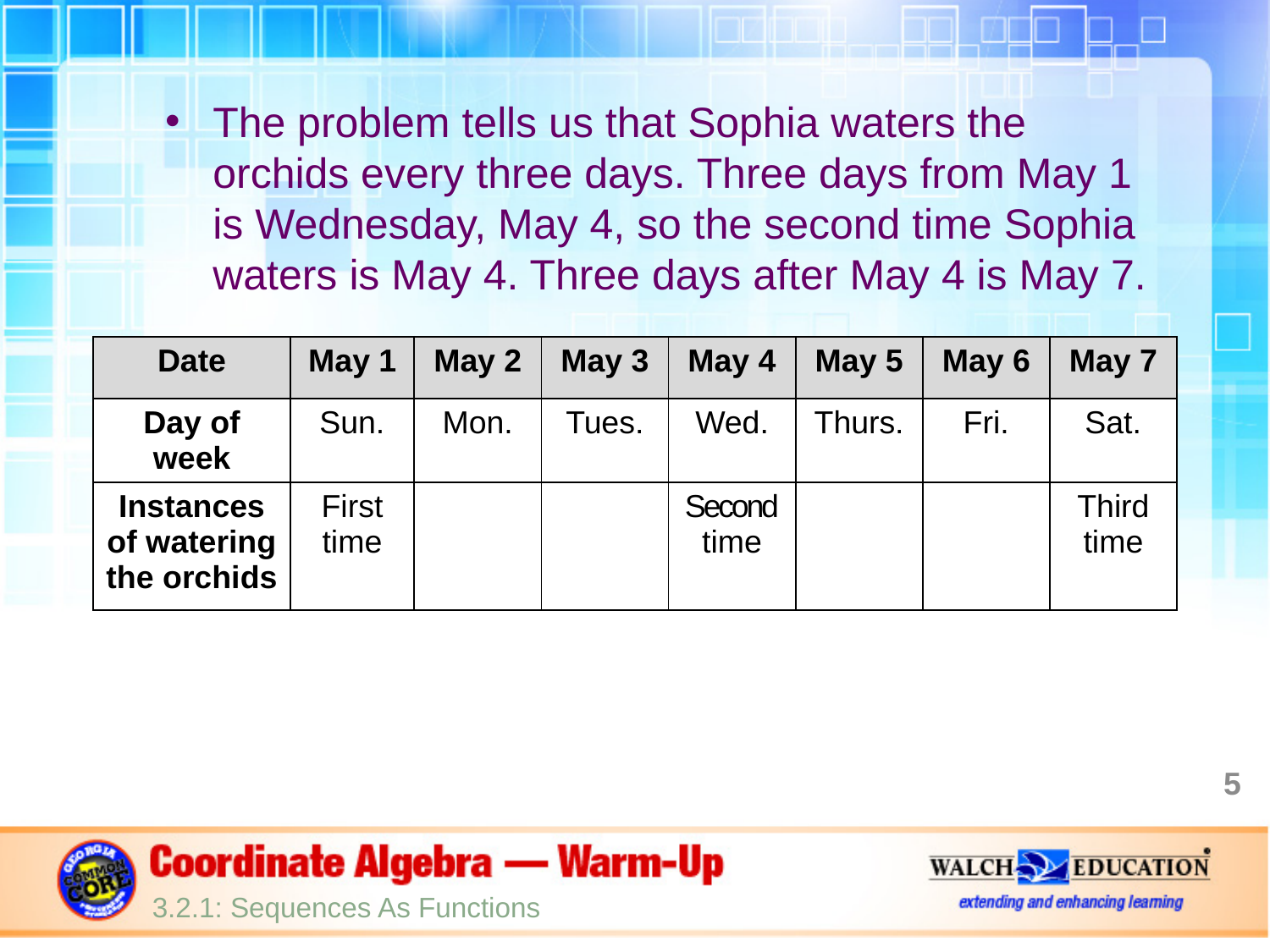

The problem tells us that Sophia waters the orchids every three days. Three days from May 1 is Wednesday, May 4, so the second time Sophia waters is May 4. Three days after May 4 is May 7.
| Date | May 1 | May 2 | May 3 | May 4 | May 5 | May 6 | May 7 |
| --- | --- | --- | --- | --- | --- | --- | --- |
| Day of week | Sun. | Mon. | Tues. | Wed. | Thurs. | Fri. | Sat. |
| Instances of watering the orchids | First time |  |  | Second time |  |  | Third time |
5
3.2.1: Sequences As Functions